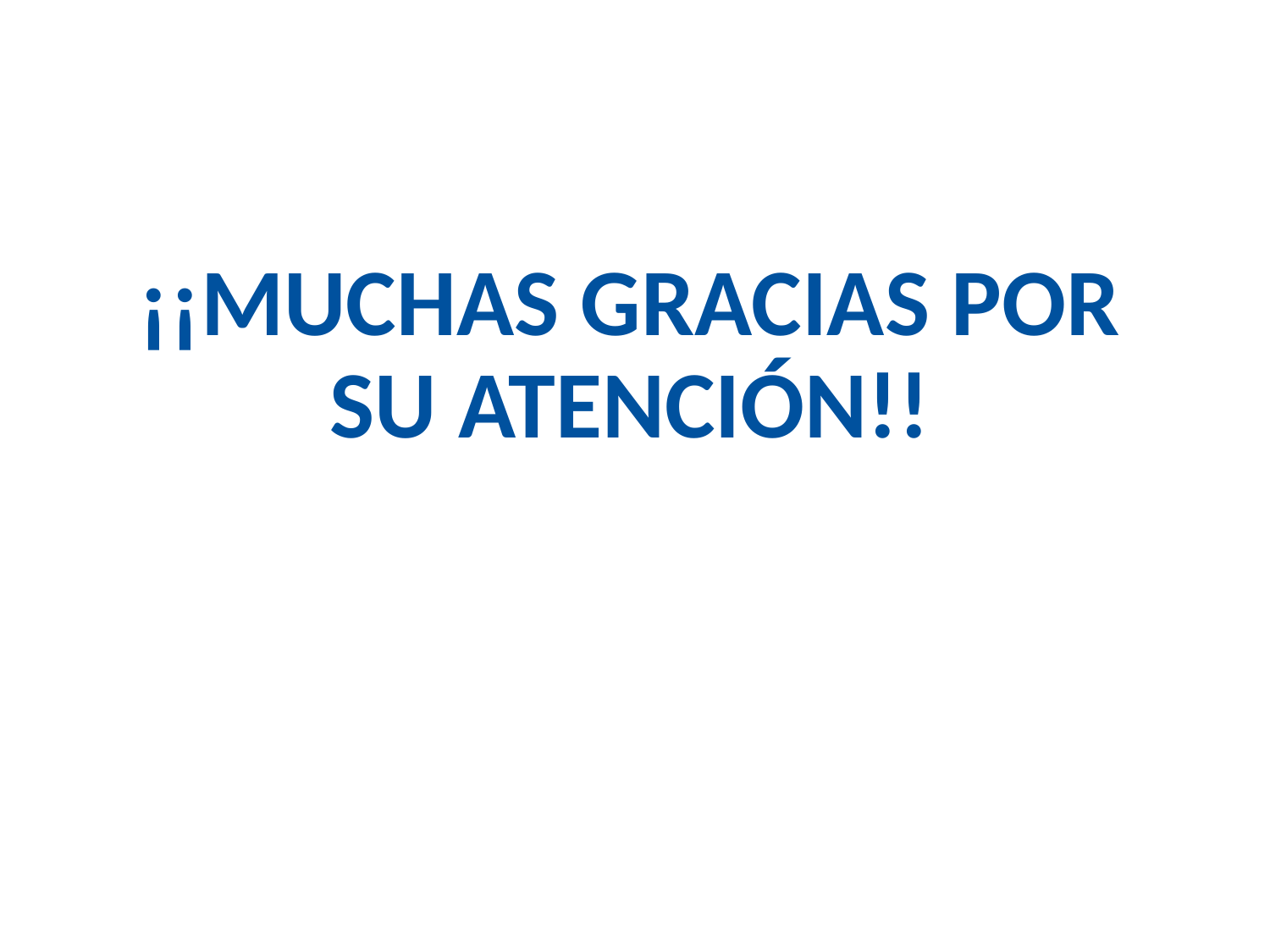

ÍNDICE
# ¡¡MUCHAS GRACIAS POR SU ATENCIÓN!!

Tema V			                                                                      TURBINAS DE HIDRÓGENO